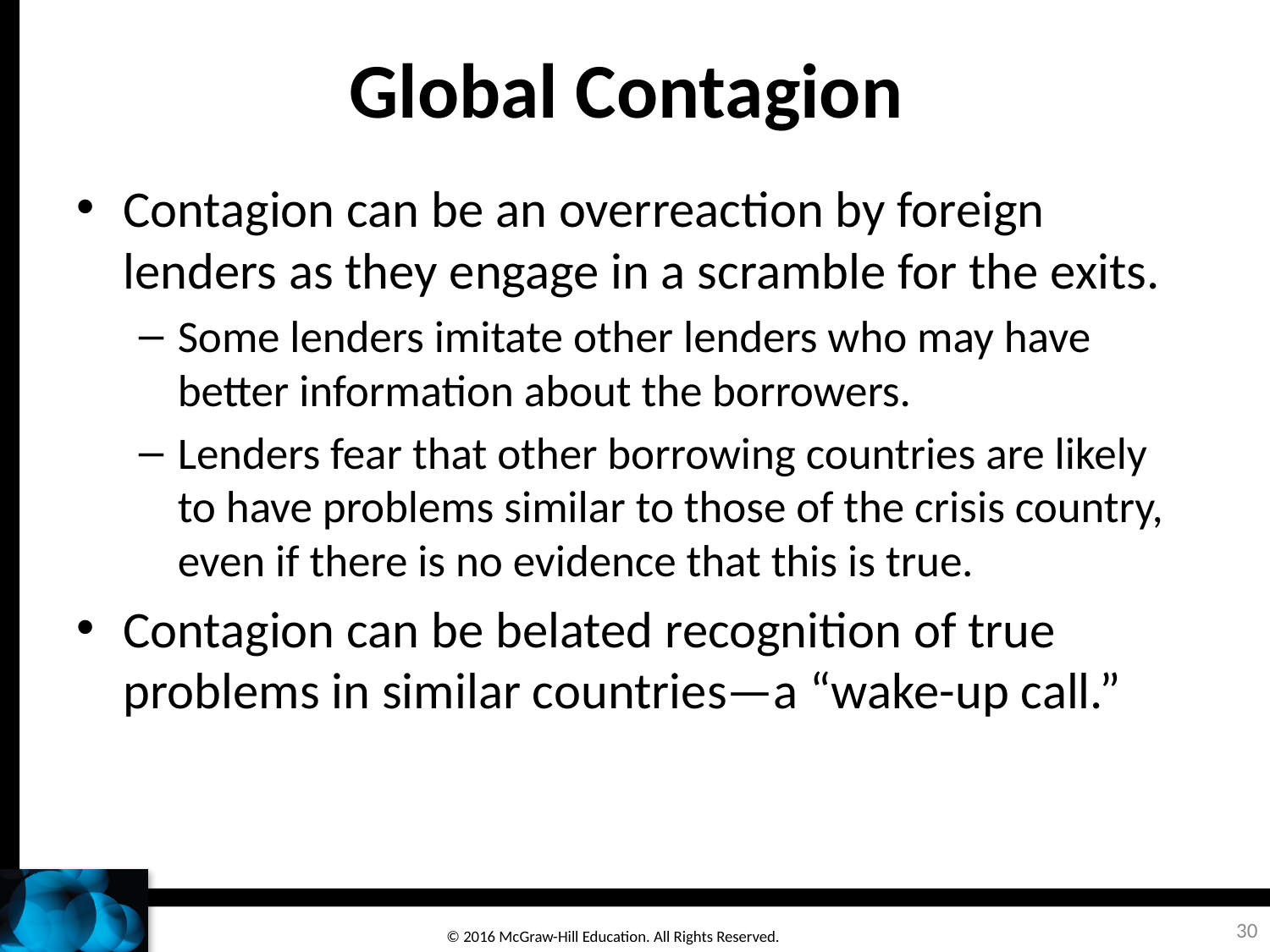

# Global Contagion
Contagion can be an overreaction by foreign lenders as they engage in a scramble for the exits.
Some lenders imitate other lenders who may have better information about the borrowers.
Lenders fear that other borrowing countries are likely to have problems similar to those of the crisis country, even if there is no evidence that this is true.
Contagion can be belated recognition of true problems in similar countries—a “wake-up call.”
30
© 2016 McGraw-Hill Education. All Rights Reserved.